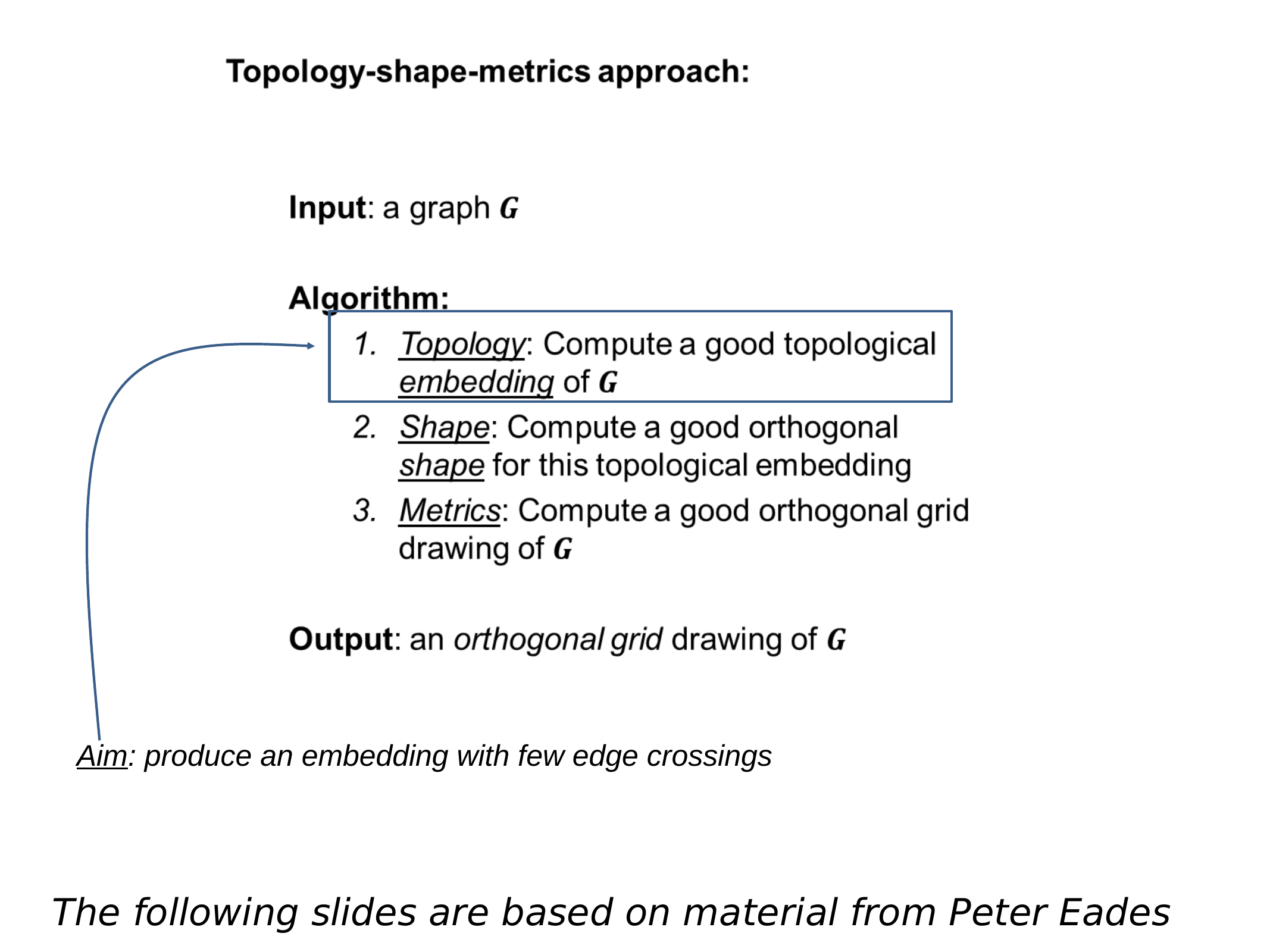

Aim: produce an embedding with few edge crossings

50
The following slides are based on material from Peter Eades